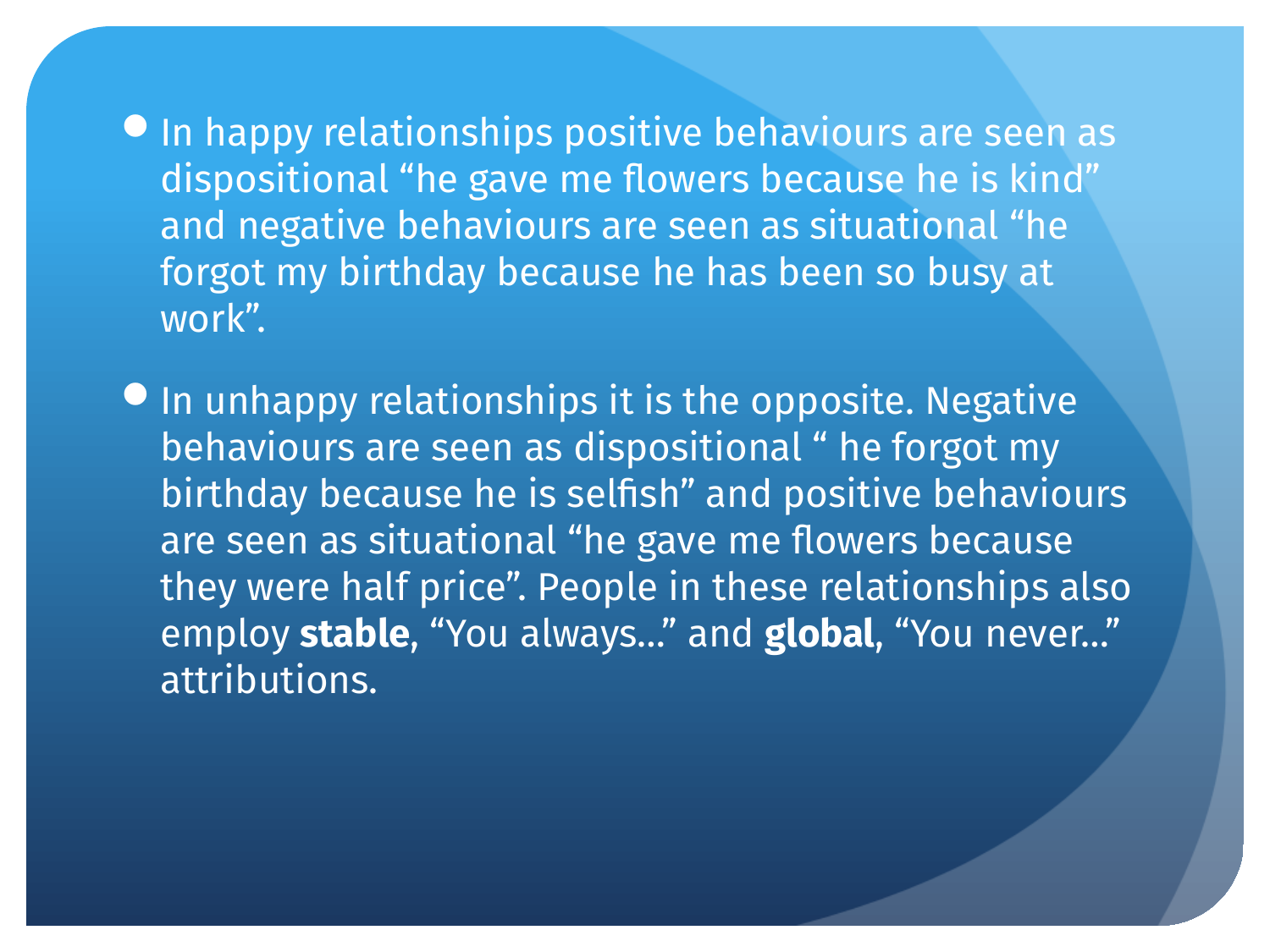

In happy relationships positive behaviours are seen as dispositional “he gave me flowers because he is kind” and negative behaviours are seen as situational “he forgot my birthday because he has been so busy at work”.
In unhappy relationships it is the opposite. Negative behaviours are seen as dispositional “ he forgot my birthday because he is selfish” and positive behaviours are seen as situational “he gave me flowers because they were half price”. People in these relationships also employ stable, “You always…” and global, “You never…” attributions.